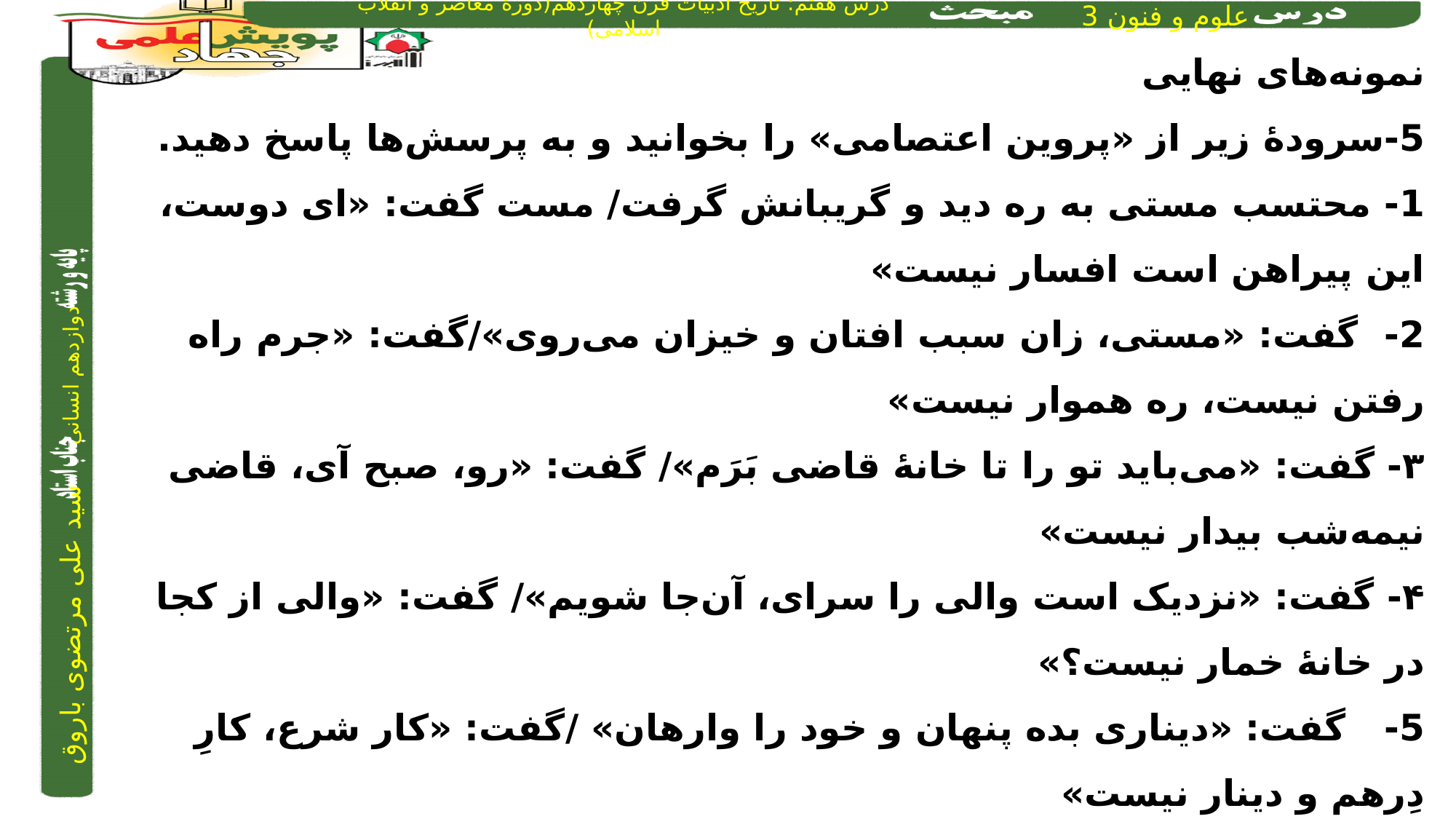

نمونه‌های نهایی
5-سرودۀ زیر از «پروین اعتصامی» را بخوانید و به پرسش‌ها پاسخ دهید.
1- محتسب مستی به ره دید و گریبانش گرفت/ مست گفت: «ای دوست، این پیراهن است افسار نیست»
2-  گفت: «مستی، زان سبب افتان و خیزان می‌روی»/	گفت: «جرم راه رفتن نیست، ره هموار نیست»
۳- گفت: «می‌باید تو را تا خانۀ قاضی بَرَم»/ 	گفت: «رو، صبح آی، قاضی نیمه‌شب بیدار نیست»
۴- گفت: «نزدیک است والی را سرای، آن‌جا شویم»/ 	گفت: «والی از کجا در خانۀ خمار نیست؟»
5-   گفت: «دیناری بده پنهان و خود را وارهان» /	گفت: «کار شرع، کارِ دِرهم و دینار نیست»
الف) شاعر در گفتگوی بین «محتسب» و «مست» از کدام شیوۀ شعری استفاده کرده است؟
ب) دو مورد «ویژگی زبانی» را در بیت چهارم بیابید و بنویسید.
پ) محتوای شعر پروین را از نظر فضای کلّی (سطح فکری) بررسی کنید. (سه مورد)